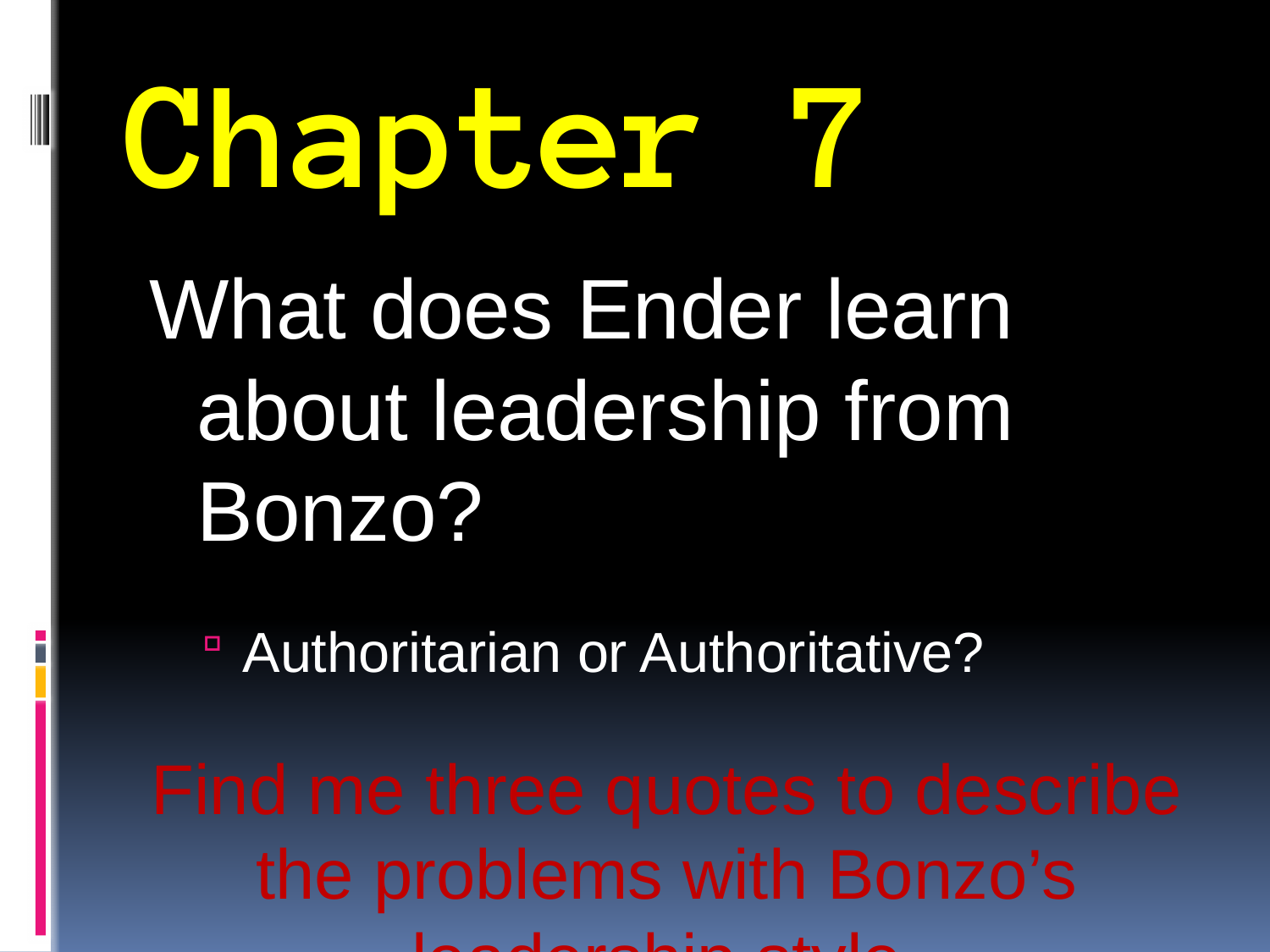

# Chapter 7
What does Ender learn about leadership from Bonzo?

Authoritarian or Authoritative?

Find me three quotes to describe the problems with Bonzo’s leadership style.